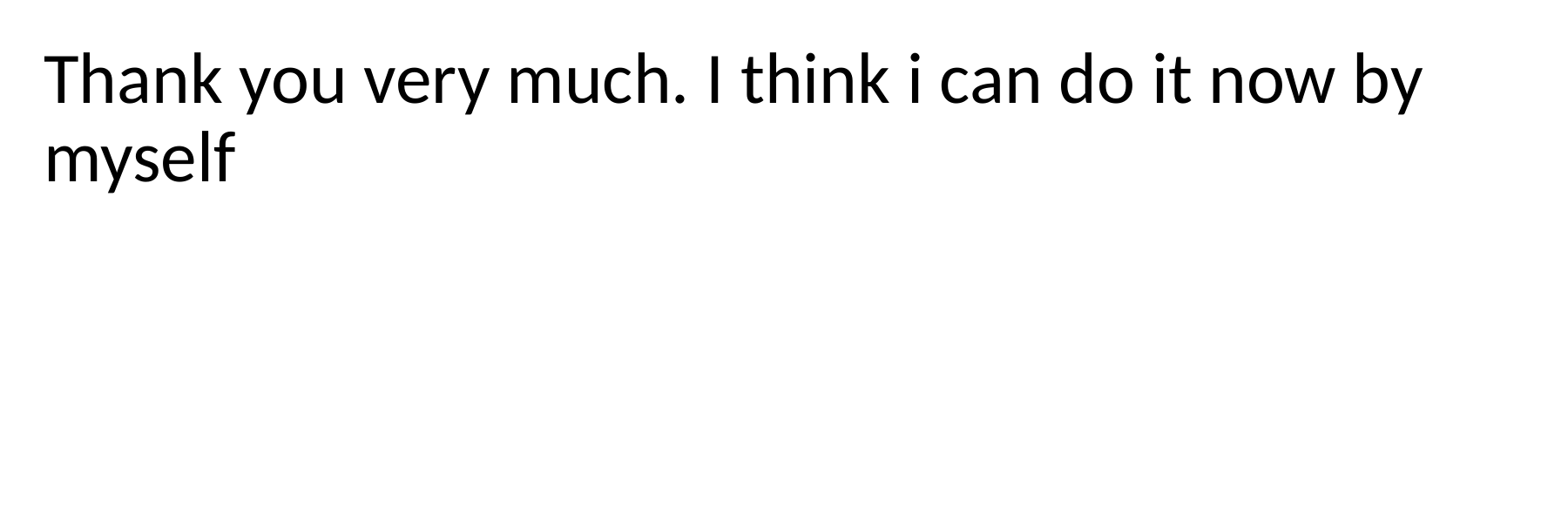

Thank you very much. I think i can do it now by myself